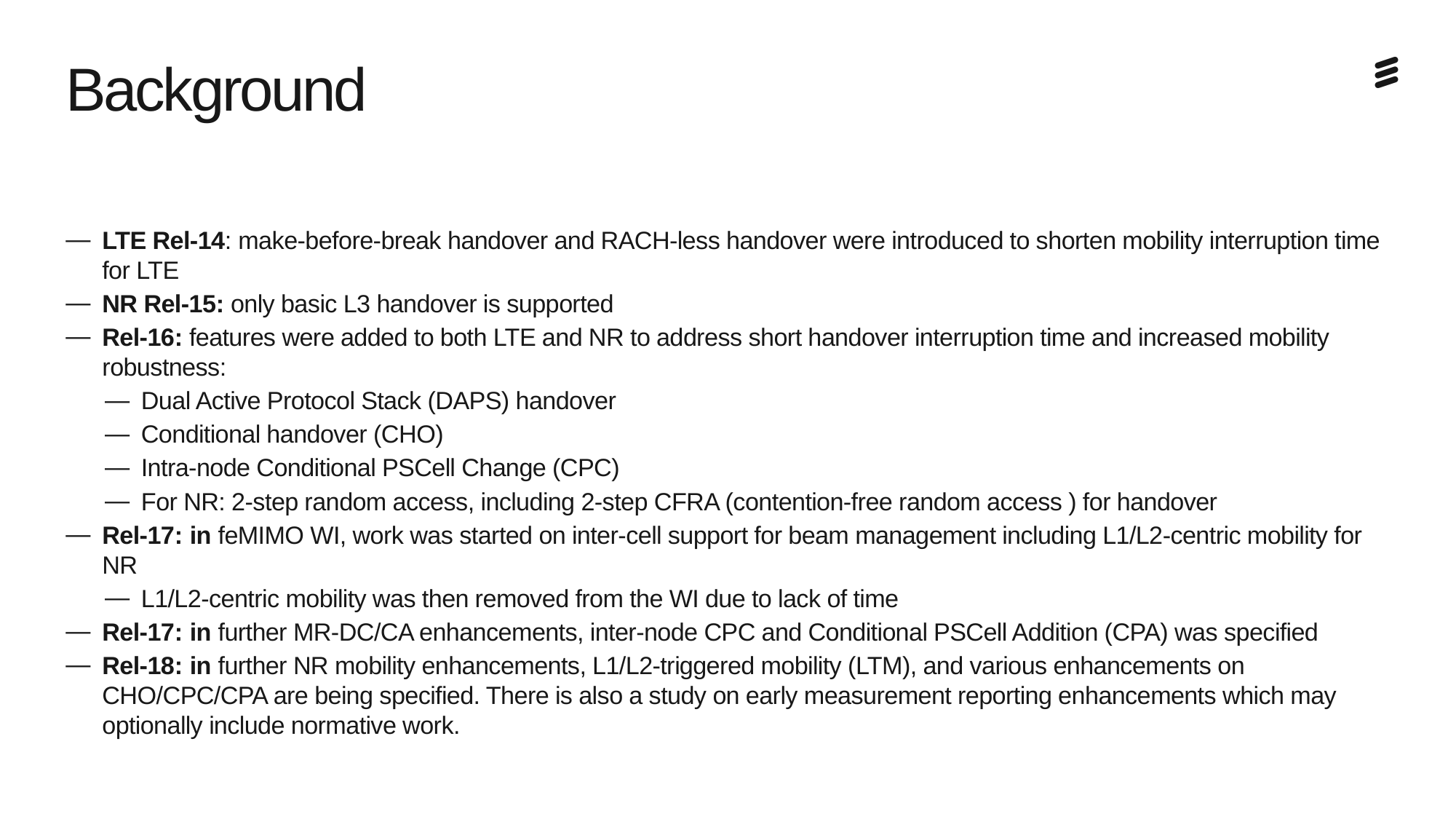

# Background
LTE Rel-14: make-before-break handover and RACH-less handover were introduced to shorten mobility interruption time for LTE
NR Rel-15: only basic L3 handover is supported
Rel-16: features were added to both LTE and NR to address short handover interruption time and increased mobility robustness:
Dual Active Protocol Stack (DAPS) handover
Conditional handover (CHO)
Intra-node Conditional PSCell Change (CPC)
For NR: 2-step random access, including 2-step CFRA (contention-free random access ) for handover
Rel-17: in feMIMO WI, work was started on inter-cell support for beam management including L1/L2-centric mobility for NR
L1/L2-centric mobility was then removed from the WI due to lack of time
Rel-17: in further MR-DC/CA enhancements, inter-node CPC and Conditional PSCell Addition (CPA) was specified
Rel-18: in further NR mobility enhancements, L1/L2-triggered mobility (LTM), and various enhancements on CHO/CPC/CPA are being specified. There is also a study on early measurement reporting enhancements which may optionally include normative work.